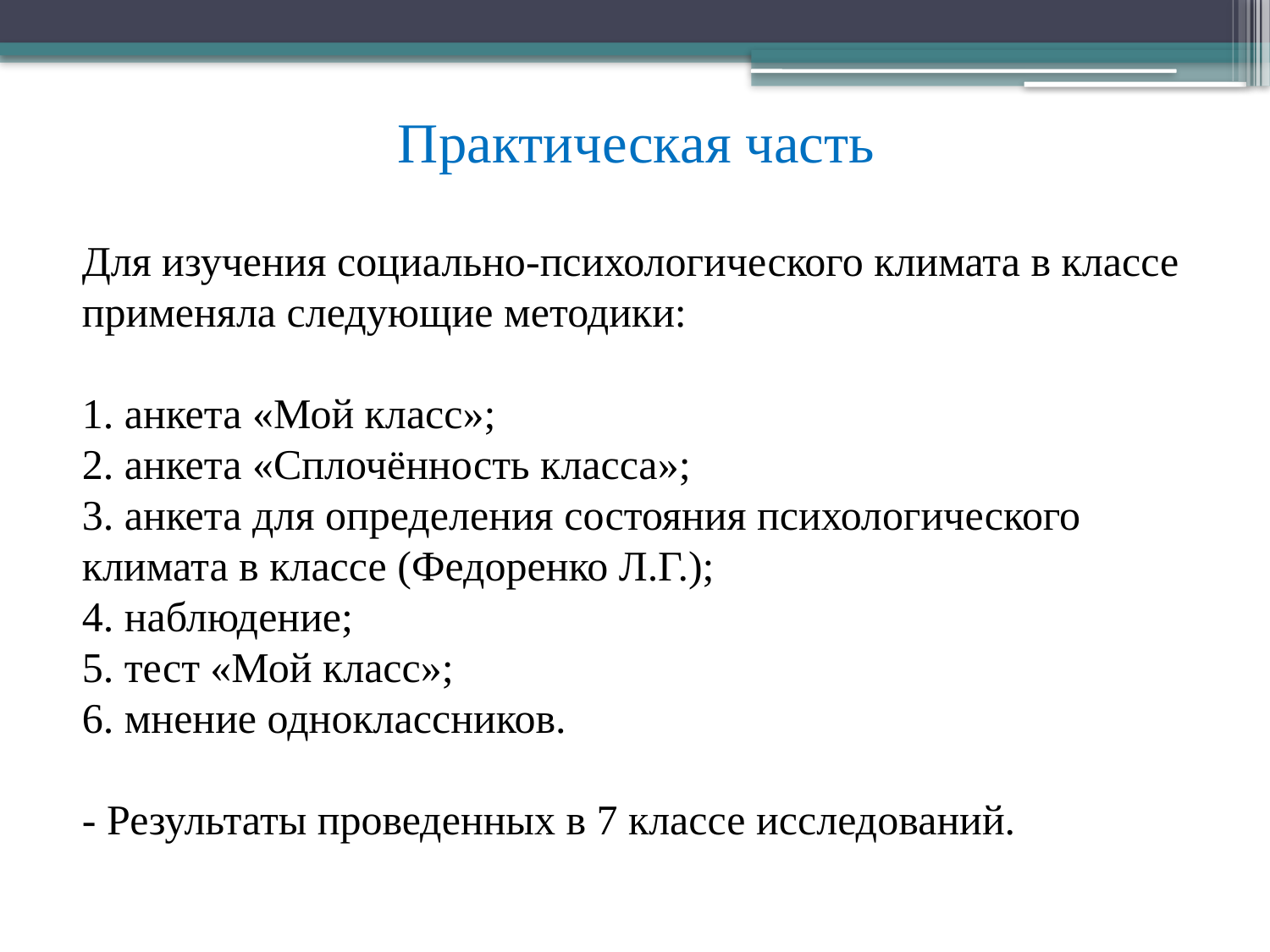

# Практическая часть
Для изучения социально-психологического климата в классе применяла следующие методики:

1. анкета «Мой класс»;
2. анкета «Сплочённость класса»;
3. анкета для определения состояния психологического климата в классе (Федоренко Л.Г.);
4. наблюдение;
5. тест «Мой класс»;
6. мнение одноклассников.

- Результаты проведенных в 7 классе исследований.